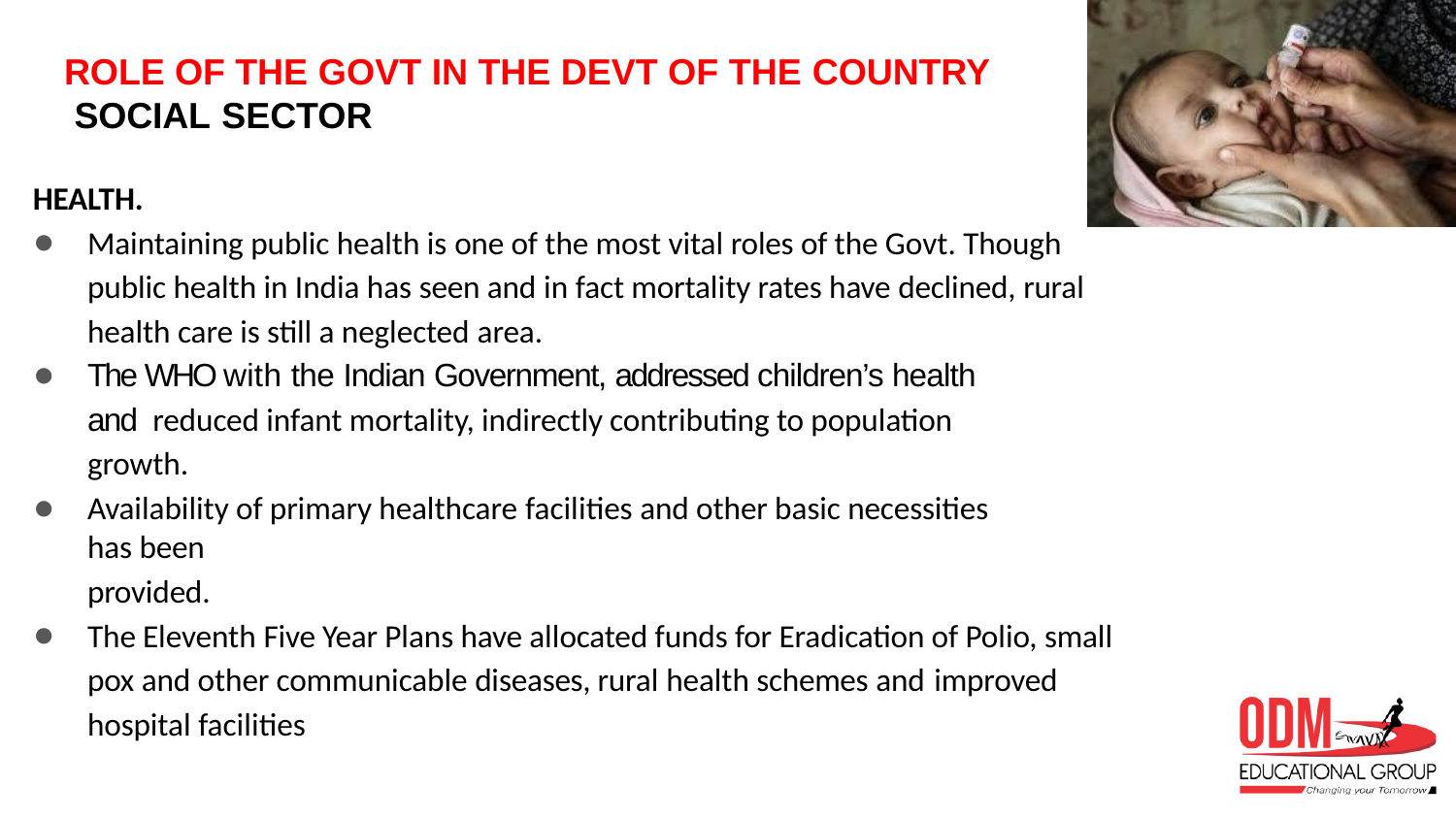

# ROLE OF THE GOVT IN THE DEVT OF THE COUNTRY  SOCIAL SECTOR
HEALTH.
Maintaining public health is one of the most vital roles of the Govt. Though  public health in India has seen and in fact mortality rates have declined, rural
health care is still a neglected area.
The WHO with the Indian Government, addressed children’s health and  reduced infant mortality, indirectly contributing to population growth.
Availability of primary healthcare facilities and other basic necessities has been
provided.
The Eleventh Five Year Plans have allocated funds for Eradication of Polio, small  pox and other communicable diseases, rural health schemes and improved
hospital facilities